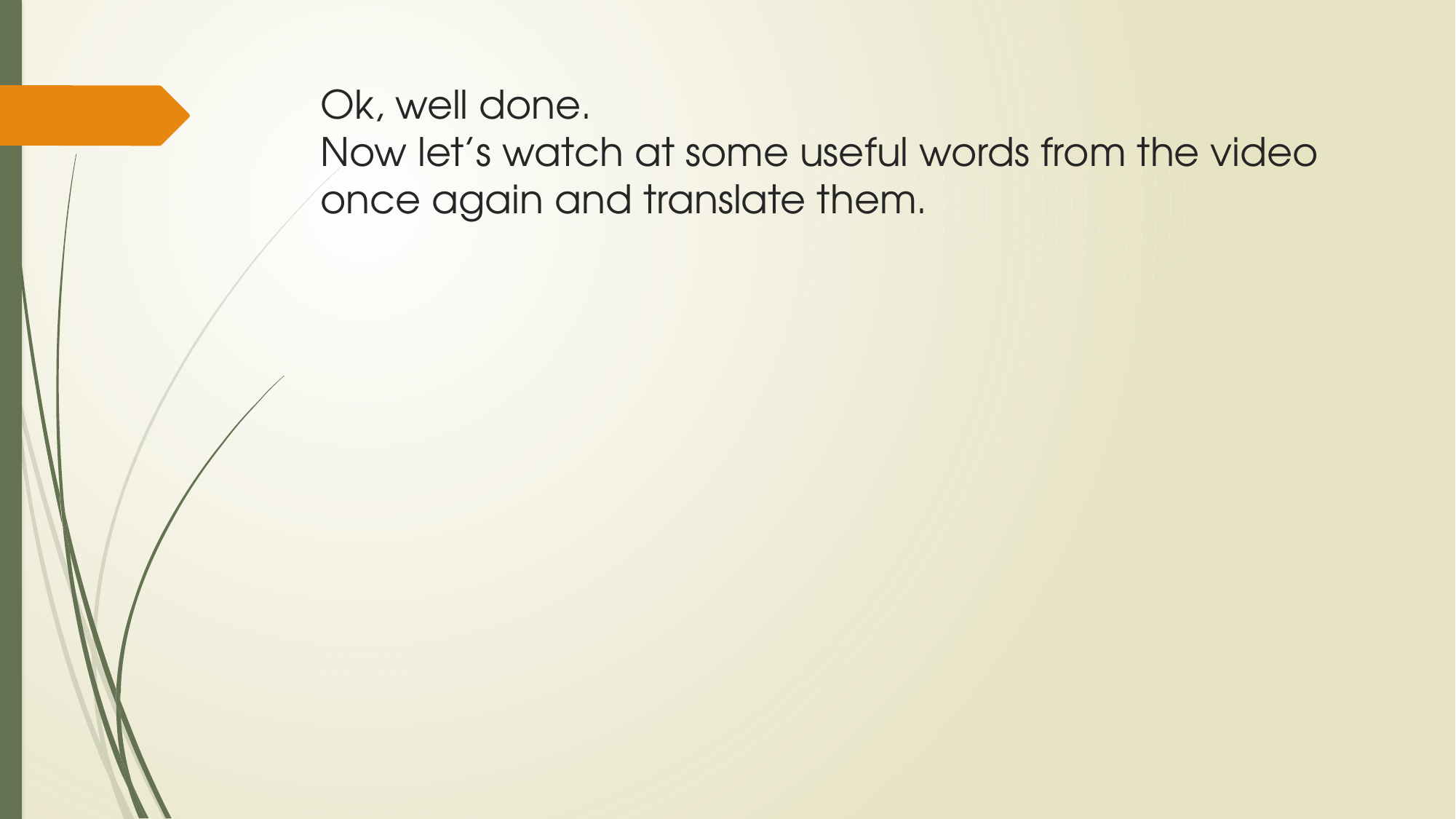

# Ok, well done. Now let’s watch at some useful words from the video once again and translate them.